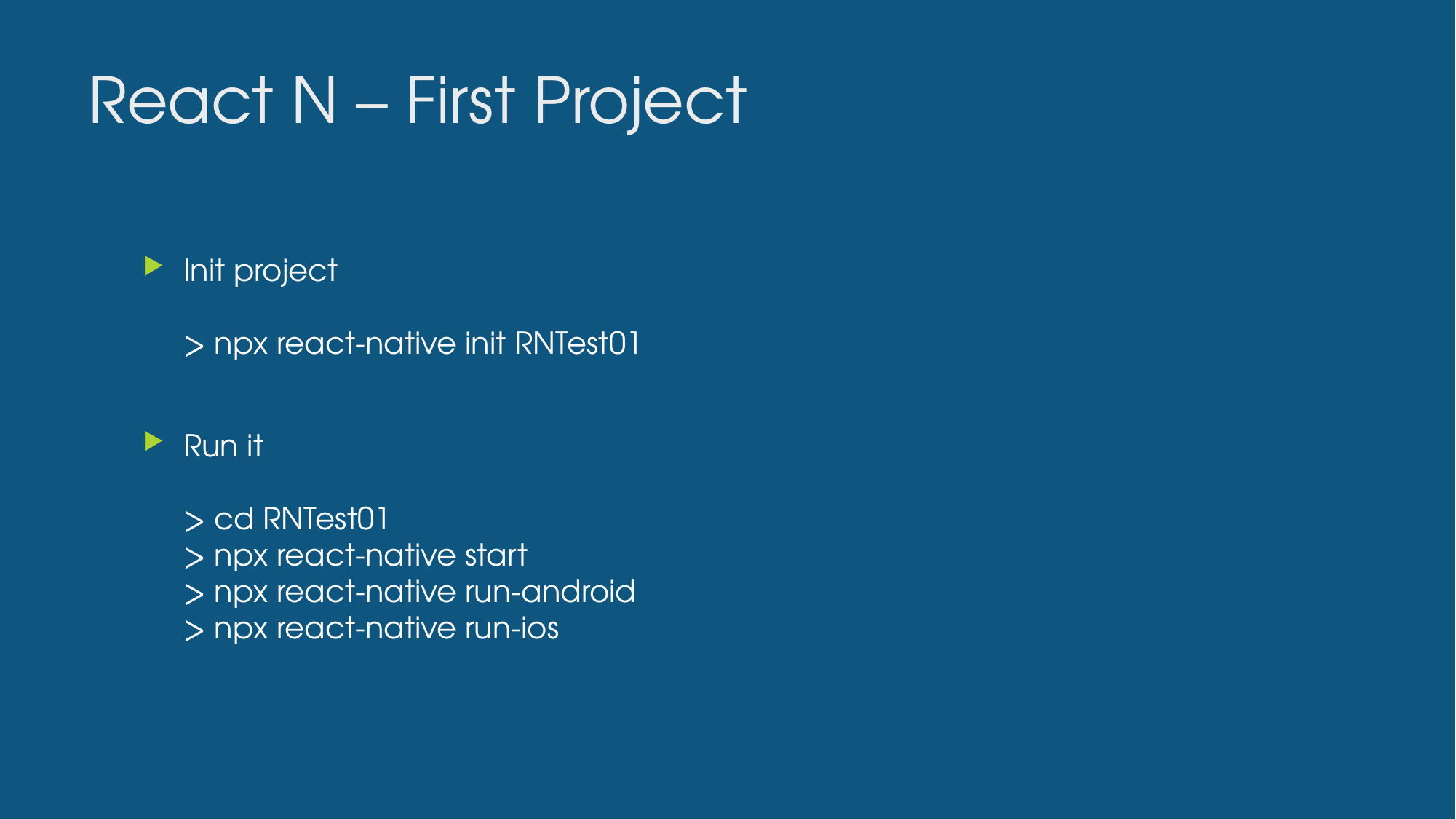

8
# React N – First Project
Init project
> npx react-native init RNTest01

Run it
> cd RNTest01
> npx react-native start
> npx react-native run-android
> npx react-native run-ios